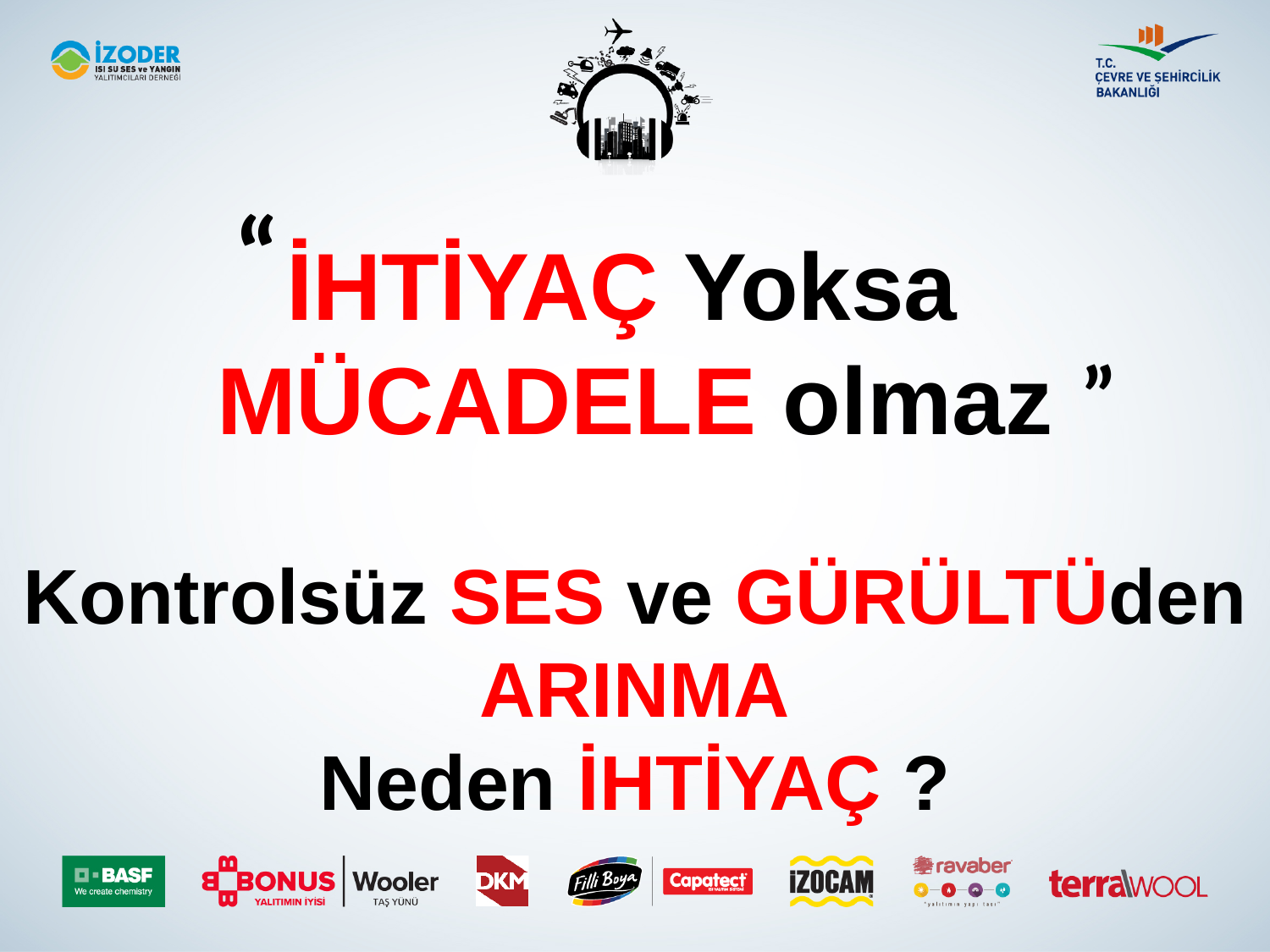

“
İHTİYAÇ Yoksa
MÜCADELE olmaz

Kontrolsüz SES ve GÜRÜLTÜden
ARINMA
Neden İHTİYAÇ ?
”